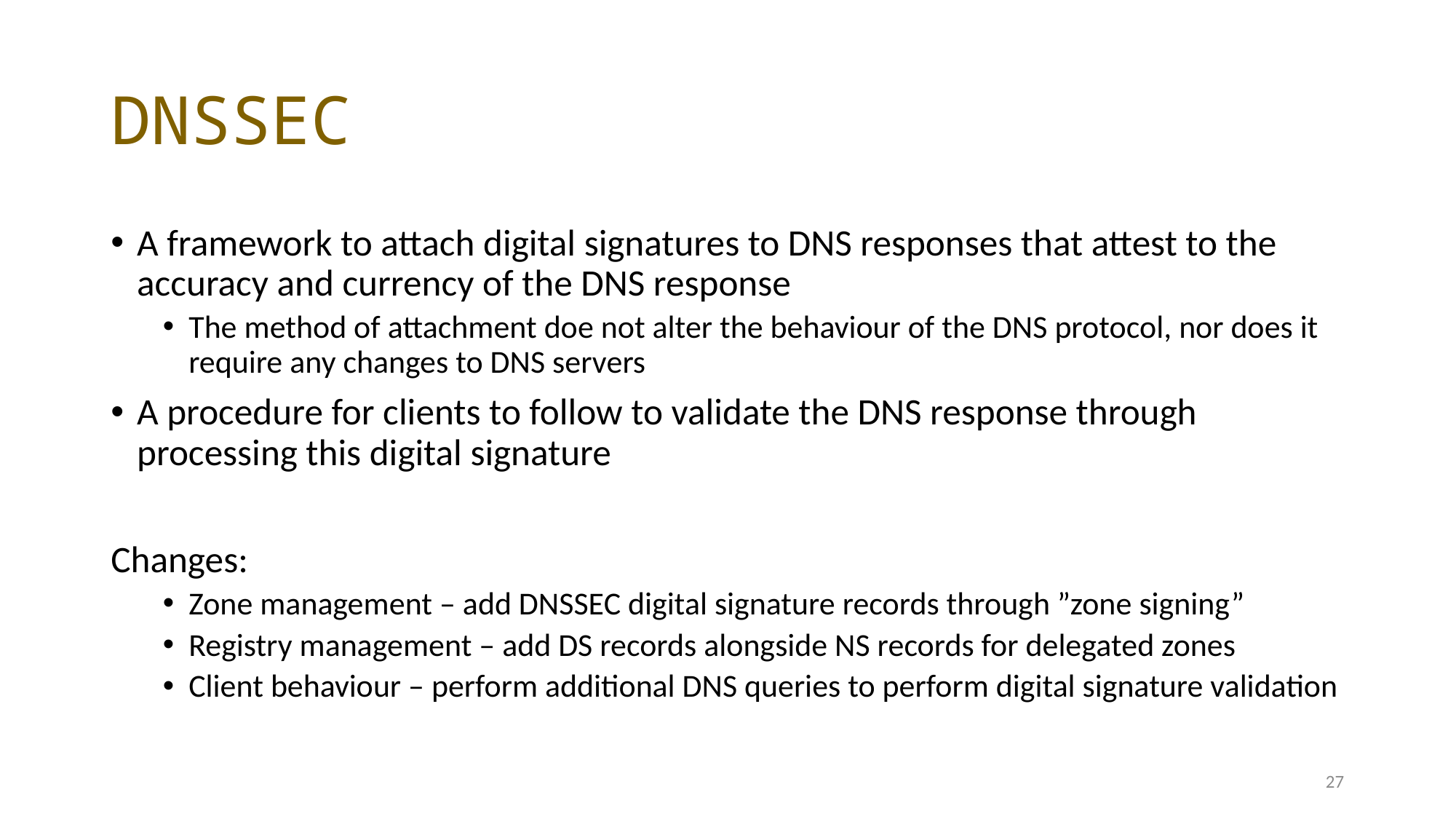

# DNSSEC
A framework to attach digital signatures to DNS responses that attest to the accuracy and currency of the DNS response
The method of attachment doe not alter the behaviour of the DNS protocol, nor does it require any changes to DNS servers
A procedure for clients to follow to validate the DNS response through processing this digital signature

Changes:
Zone management – add DNSSEC digital signature records through ”zone signing”
Registry management – add DS records alongside NS records for delegated zones
Client behaviour – perform additional DNS queries to perform digital signature validation
27